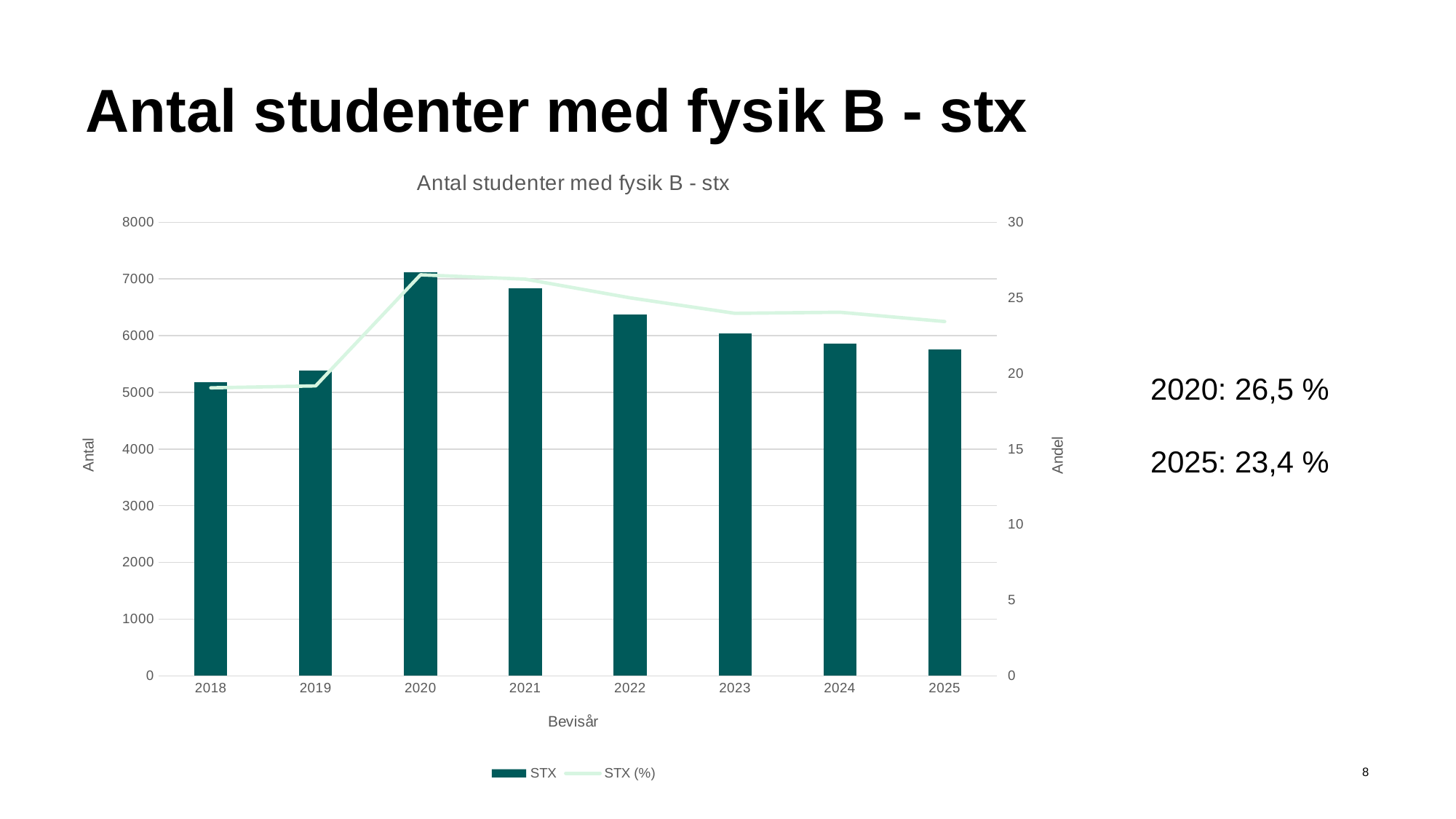

# Antal studenter med fysik B - stx

### Chart: Antal studenter med fysik B - stx

| Category | STX | STX (%) |
|---|---|---|
| 2018 | 5177.0 | 19.049196011333112 |
| 2019 | 5386.0 | 19.176131306298288 |
| 2020 | 7117.0 | 26.52331084858197 |
| 2021 | 6839.0 | 26.238250527527335 |
| 2022 | 6371.0 | 24.999019030802433 |
| 2023 | 6035.0 | 23.976004131738907 |
| 2024 | 5864.0 | 24.048556430446194 |
| 2025 | 5755.0 | 23.43431875559899 |
2020: 26,5 %

2025: 23,4 %
8